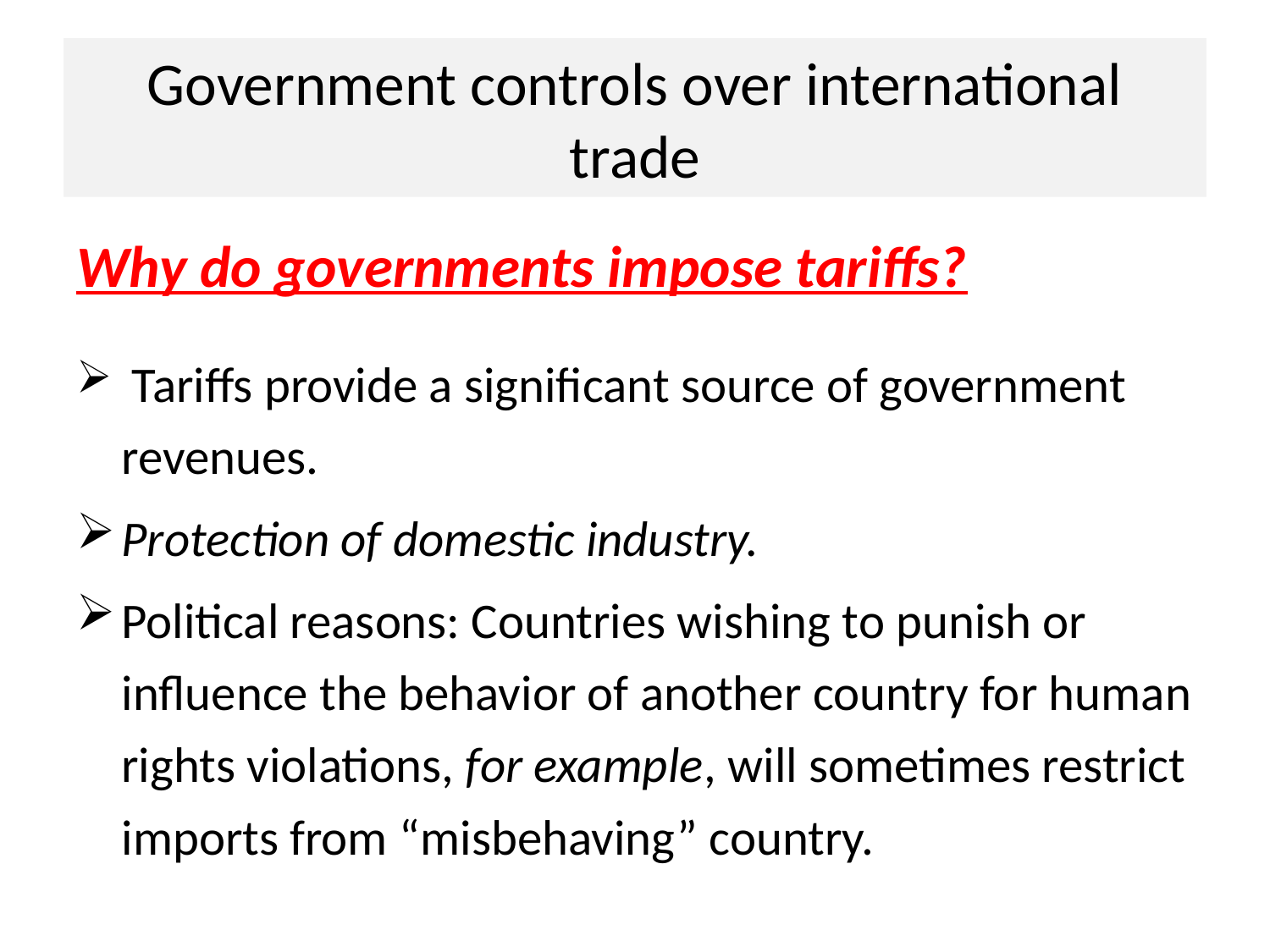

# Government controls over international trade
Why do governments impose tariffs?

 Tariffs provide a significant source of government revenues.
Protection of domestic industry.
Political reasons: Countries wishing to punish or influence the behavior of another country for human rights violations, for example, will sometimes restrict imports from “misbehaving” country.